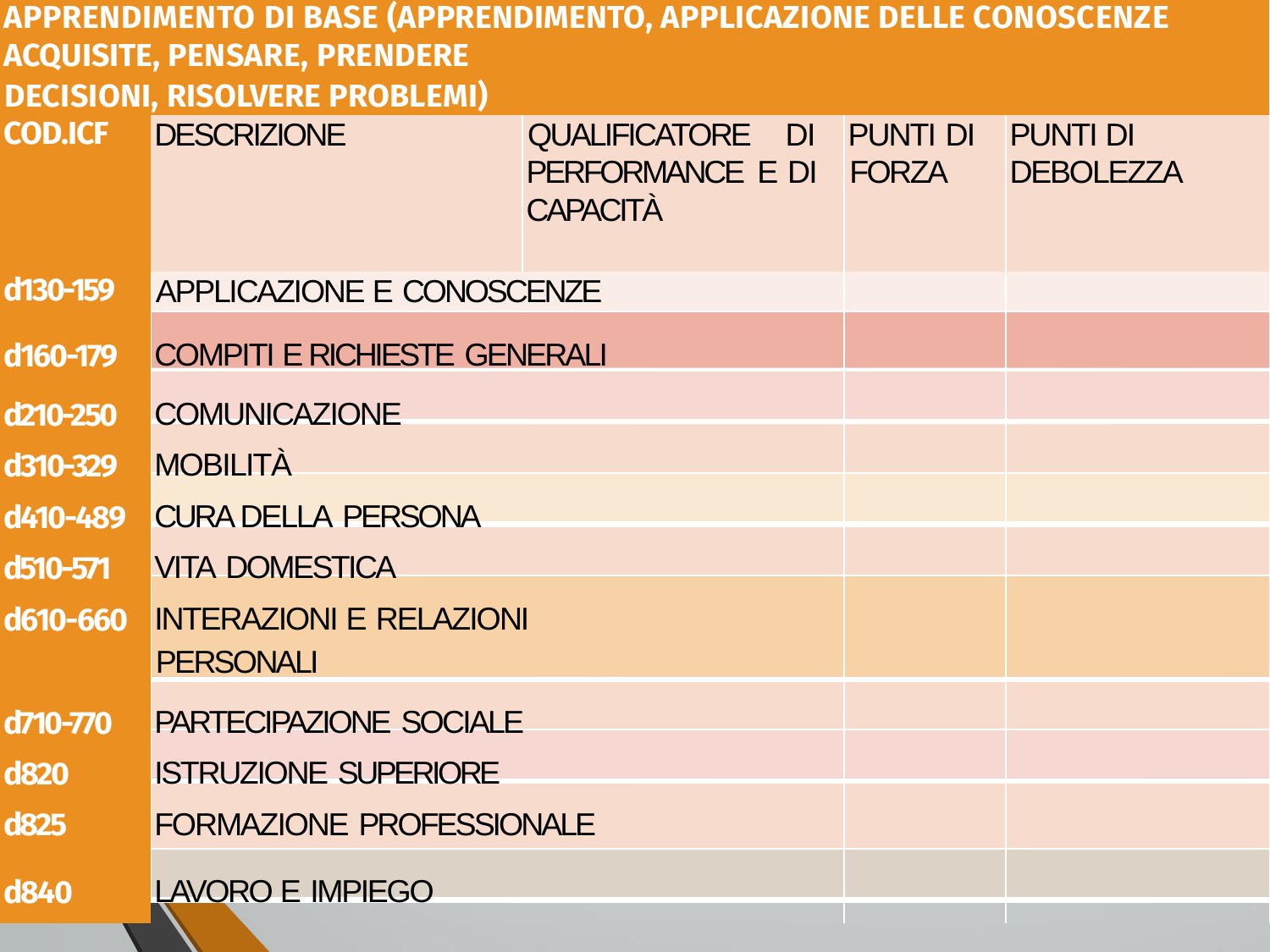

| APPRENDIMENTO DI BASE (APPRENDIMENTO, APPLICAZIONE DELLE CONOSCENZE ACQUISITE, PENSARE, PRENDERE DECISIONI, RISOLVERE PROBLEMI) |  |  |  |  |
| --- | --- | --- | --- | --- |
| COD.ICF | DESCRIZIONE | QUALIFICATORE DI PERFORMANCE E DI CAPACITÀ | PUNTI DI FORZA | PUNTI DI DEBOLEZZA |
| d130-159 | APPLICAZIONE E CONOSCENZE |  |  |  |
| d160-179 | COMPITI E RICHIESTE GENERALI |  |  |  |
| d210-250 | COMUNICAZIONE |  |  |  |
| d310-329 | MOBILITÀ |  |  |  |
| d410-489 | CURA DELLA PERSONA |  |  |  |
| d510-571 | VITA DOMESTICA |  |  |  |
| d610-660 | INTERAZIONI E RELAZIONI |  |  |  |
|  | PERSONALI |  |  |  |
| d710-770 | PARTECIPAZIONE SOCIALE |  |  |  |
| d820 | ISTRUZIONE SUPERIORE |  |  |  |
| d825 | FORMAZIONE PROFESSIONALE |  |  |  |
| d840 | LAVORO E IMPIEGO |  |  |  |